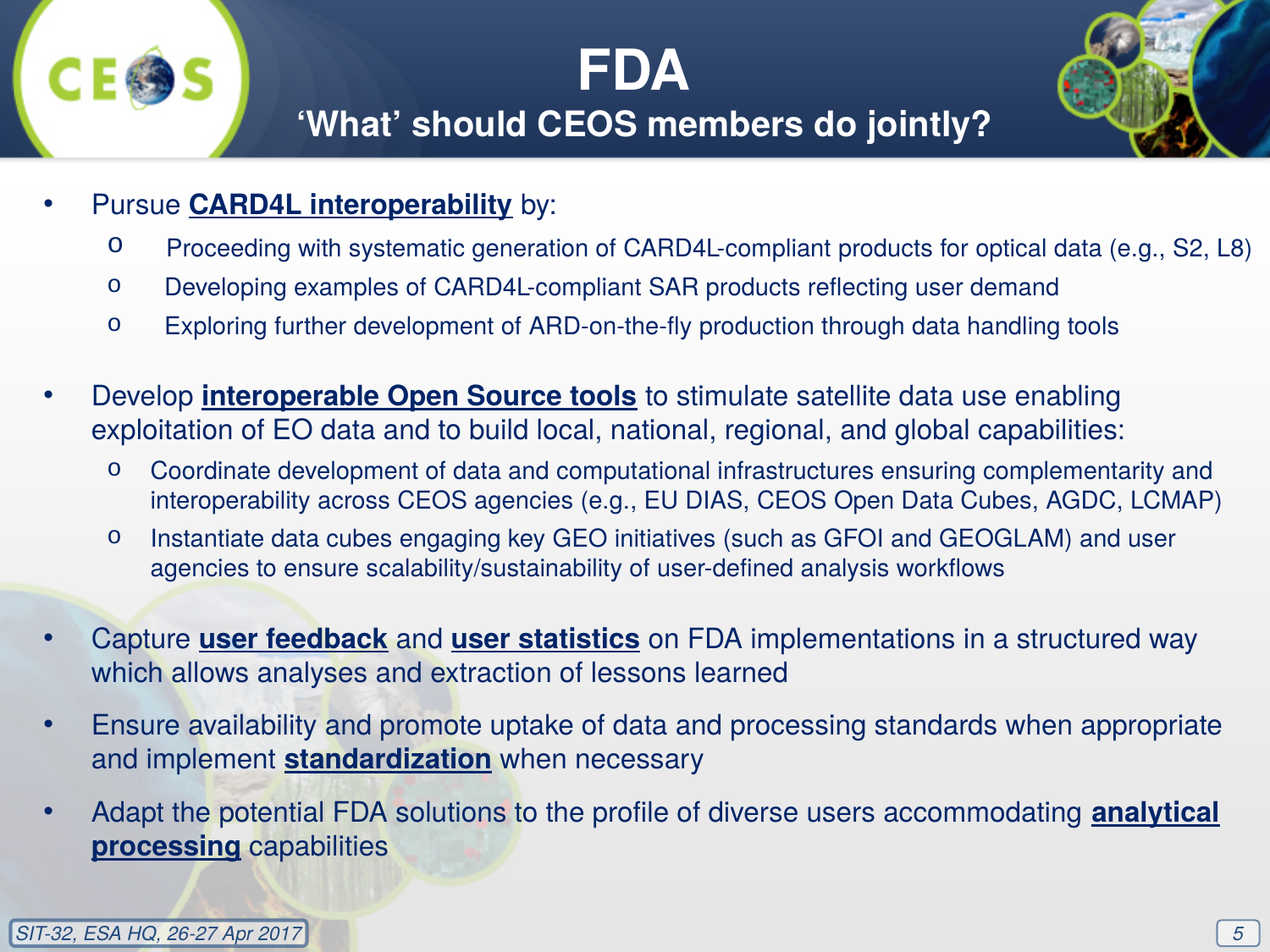

FDA
‘What’ should CEOS members do jointly?
Pursue CARD4L interoperability by:
  Proceeding with systematic generation of CARD4L-compliant products for optical data (e.g., S2, L8)
  Developing examples of CARD4L-compliant SAR products reflecting user demand
  Exploring further development of ARD-on-the-fly production through data handling tools

Develop interoperable Open Source tools to stimulate satellite data use enabling exploitation of EO data and to build local, national, regional, and global capabilities:
Coordinate development of data and computational infrastructures ensuring complementarity and interoperability across CEOS agencies (e.g., EU DIAS, CEOS Open Data Cubes, AGDC, LCMAP)
Instantiate data cubes engaging key GEO initiatives (such as GFOI and GEOGLAM) and user agencies to ensure scalability/sustainability of user-defined analysis workflows

Capture user feedback and user statistics on FDA implementations in a structured way which allows analyses and extraction of lessons learned
Ensure availability and promote uptake of data and processing standards when appropriate and implement standardization when necessary
Adapt the potential FDA solutions to the profile of diverse users accommodating analytical processing capabilities
5